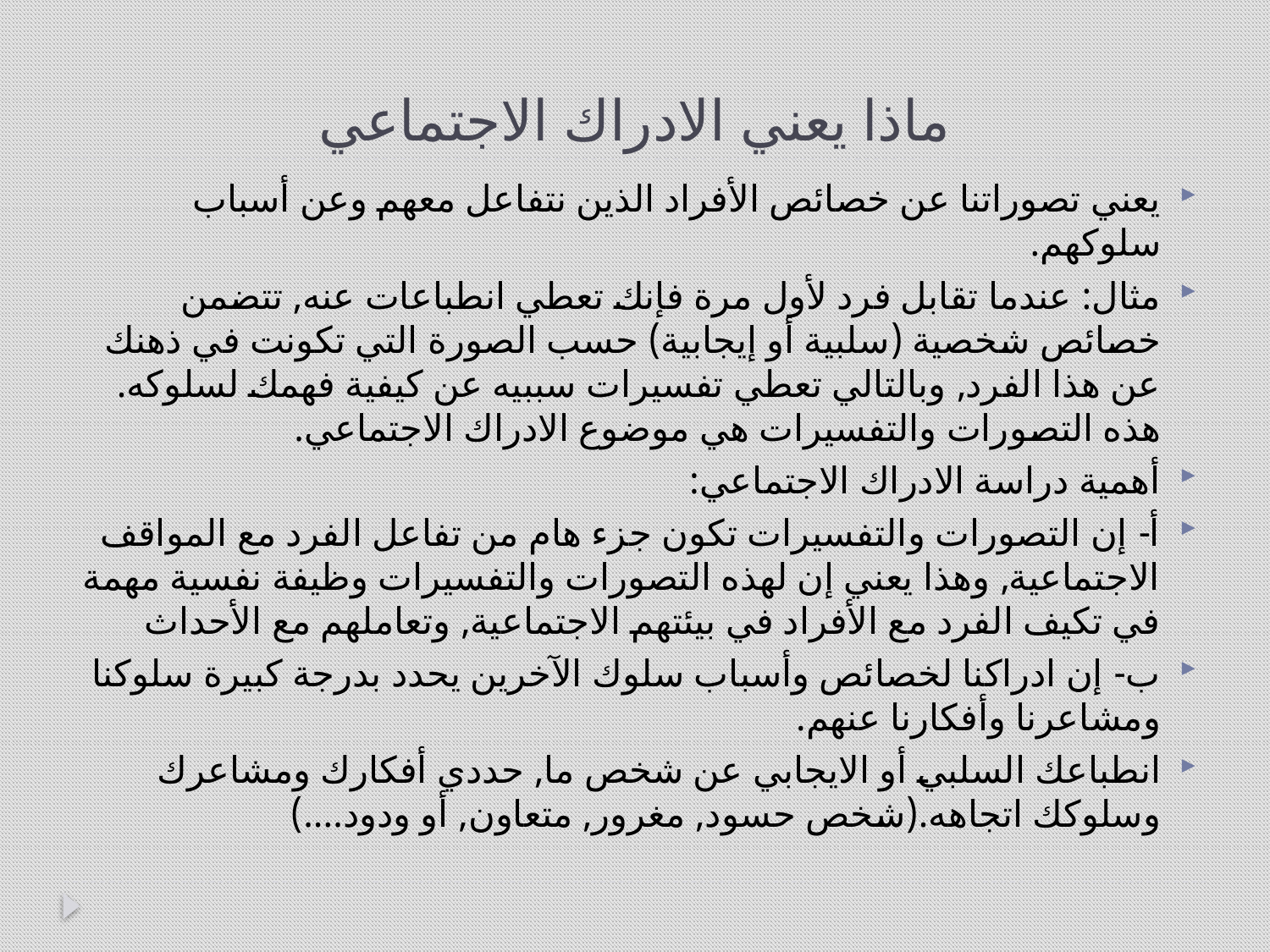

# ماذا يعني الادراك الاجتماعي
يعني تصوراتنا عن خصائص الأفراد الذين نتفاعل معهم وعن أسباب سلوكهم.
مثال: عندما تقابل فرد لأول مرة فإنك تعطي انطباعات عنه, تتضمن خصائص شخصية (سلبية أو إيجابية) حسب الصورة التي تكونت في ذهنك عن هذا الفرد, وبالتالي تعطي تفسيرات سببيه عن كيفية فهمك لسلوكه. هذه التصورات والتفسيرات هي موضوع الادراك الاجتماعي.
أهمية دراسة الادراك الاجتماعي:
أ- إن التصورات والتفسيرات تكون جزء هام من تفاعل الفرد مع المواقف الاجتماعية, وهذا يعني إن لهذه التصورات والتفسيرات وظيفة نفسية مهمة في تكيف الفرد مع الأفراد في بيئتهم الاجتماعية, وتعاملهم مع الأحداث
ب- إن ادراكنا لخصائص وأسباب سلوك الآخرين يحدد بدرجة كبيرة سلوكنا ومشاعرنا وأفكارنا عنهم.
انطباعك السلبي أو الايجابي عن شخص ما, حددي أفكارك ومشاعرك وسلوكك اتجاهه.(شخص حسود, مغرور, متعاون, أو ودود....)